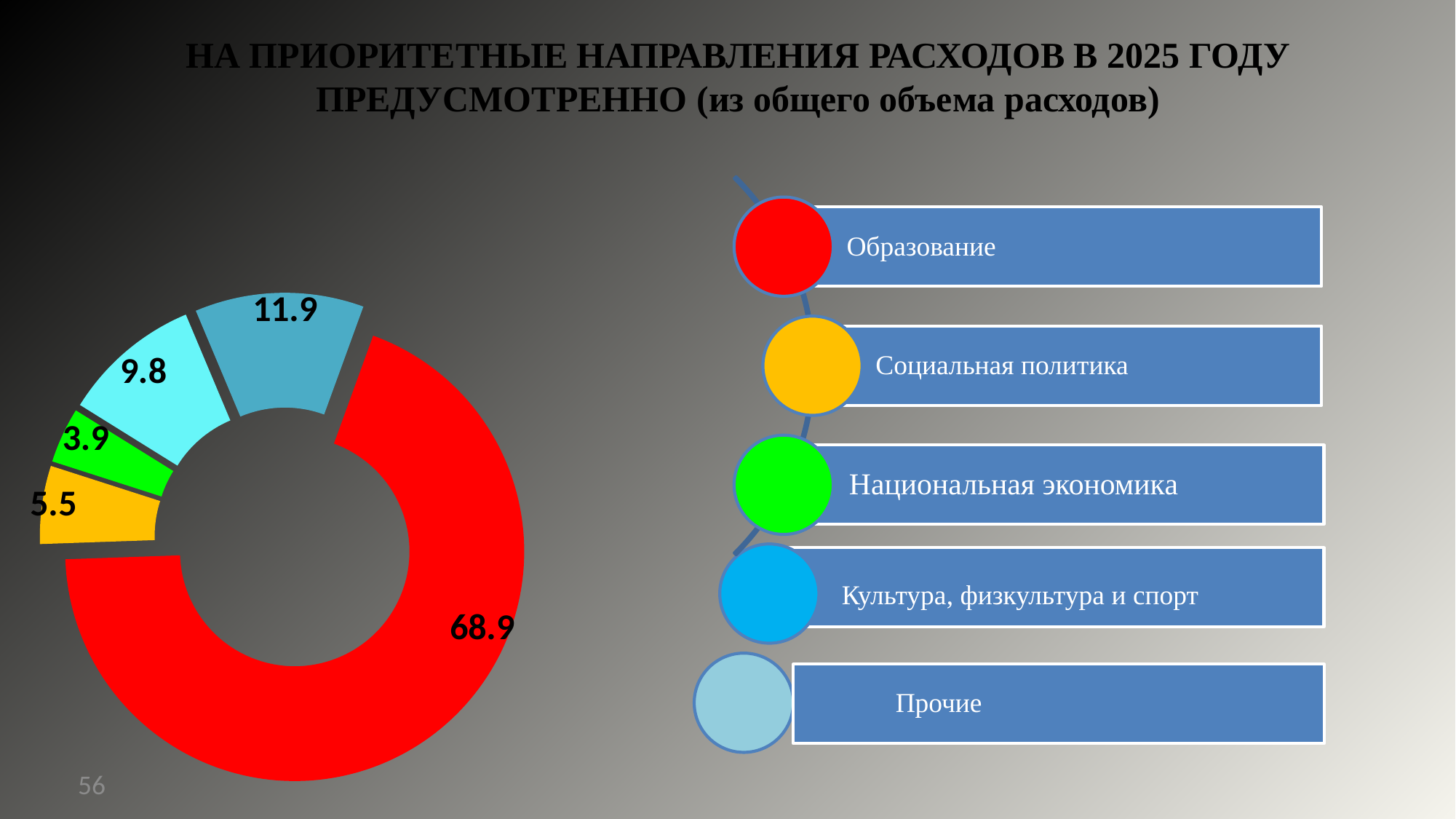

НА ПРИОРИТЕТНЫЕ НАПРАВЛЕНИЯ РАСХОДОВ В 2025 ГОДУ ПРЕДУСМОТРЕННО (из общего объема расходов)

### Chart

| Category | Столбец1 |
|---|---|
| Образование | 68.9 |
| Социальная политика | 5.5 |
| Национальная экономика | 3.9 |
| Культура, физкультура и спорт | 9.8 |
| Прочие | 11.9 |
Образование
Социальная политика
Национальная экономика

Культура, физкультура и спорт

Прочие
56